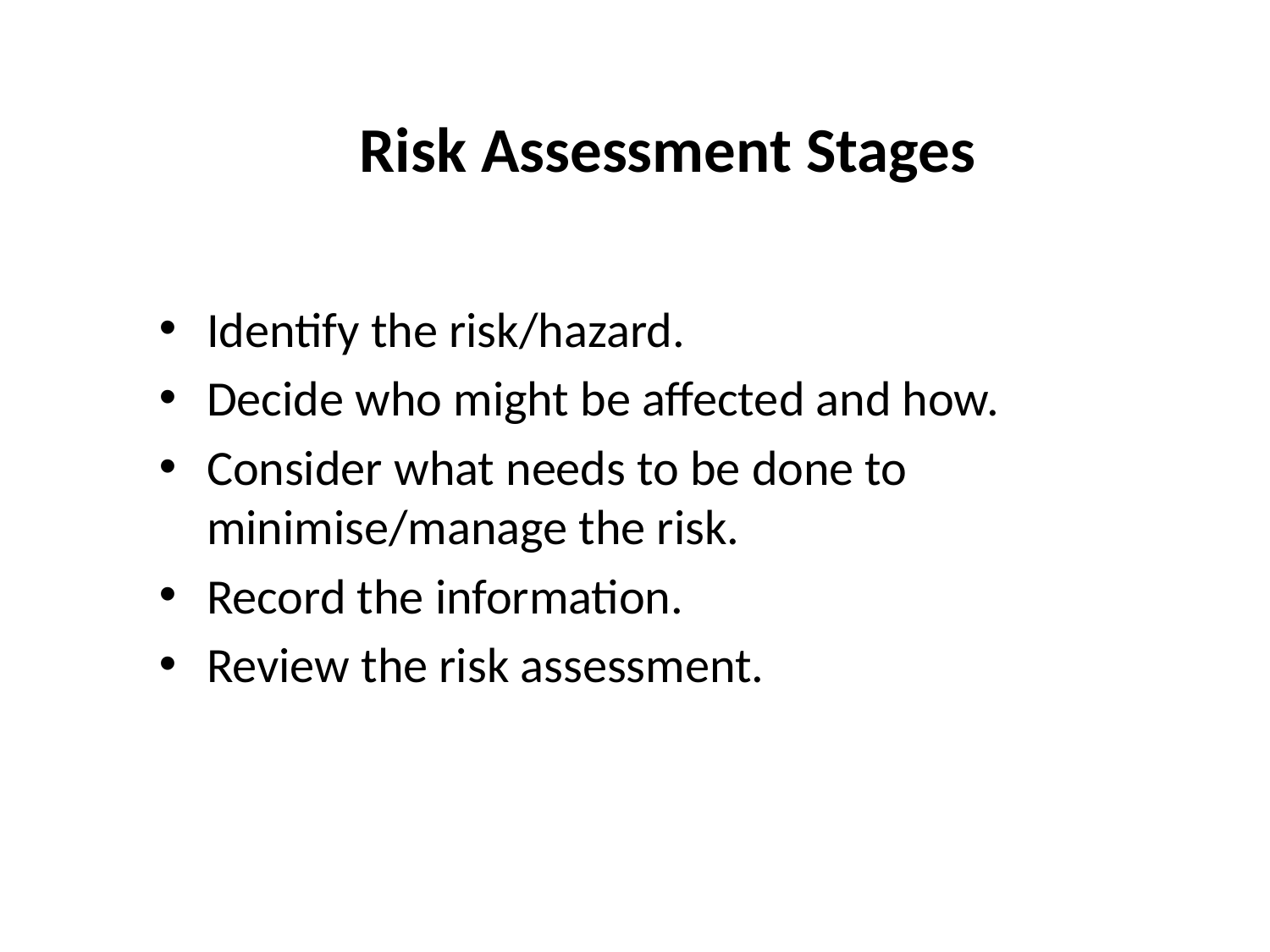

Risk Assessment Stages

Identify the risk/hazard.
Decide who might be affected and how.
Consider what needs to be done to minimise/manage the risk.
Record the information.
Review the risk assessment.